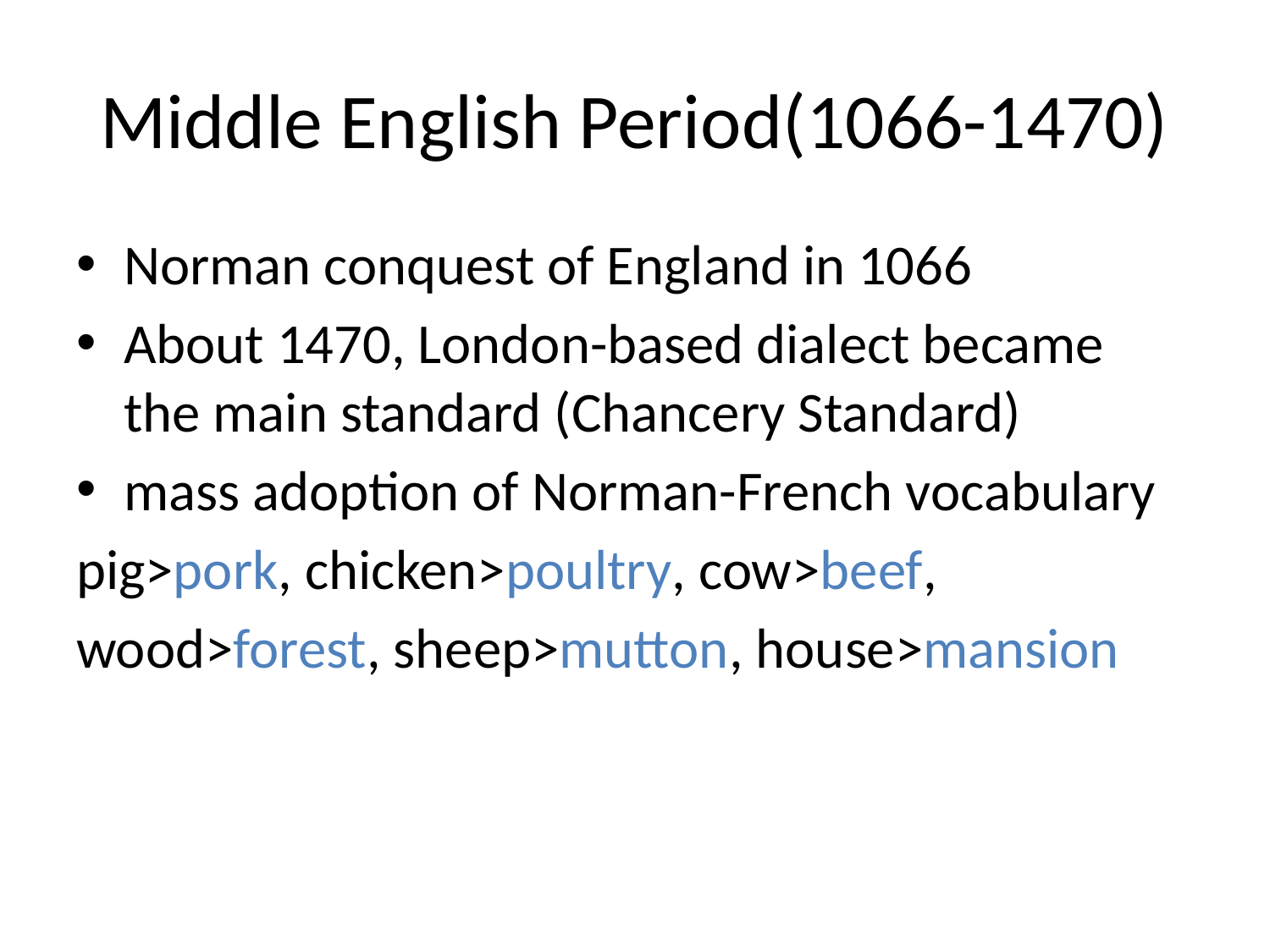

# Middle English Period(1066-1470)
Norman conquest of England in 1066
About 1470, London-based dialect became the main standard (Chancery Standard)
mass adoption of Norman-French vocabulary
pig>pork, chicken>poultry, cow>beef,
wood>forest, sheep>mutton, house>mansion